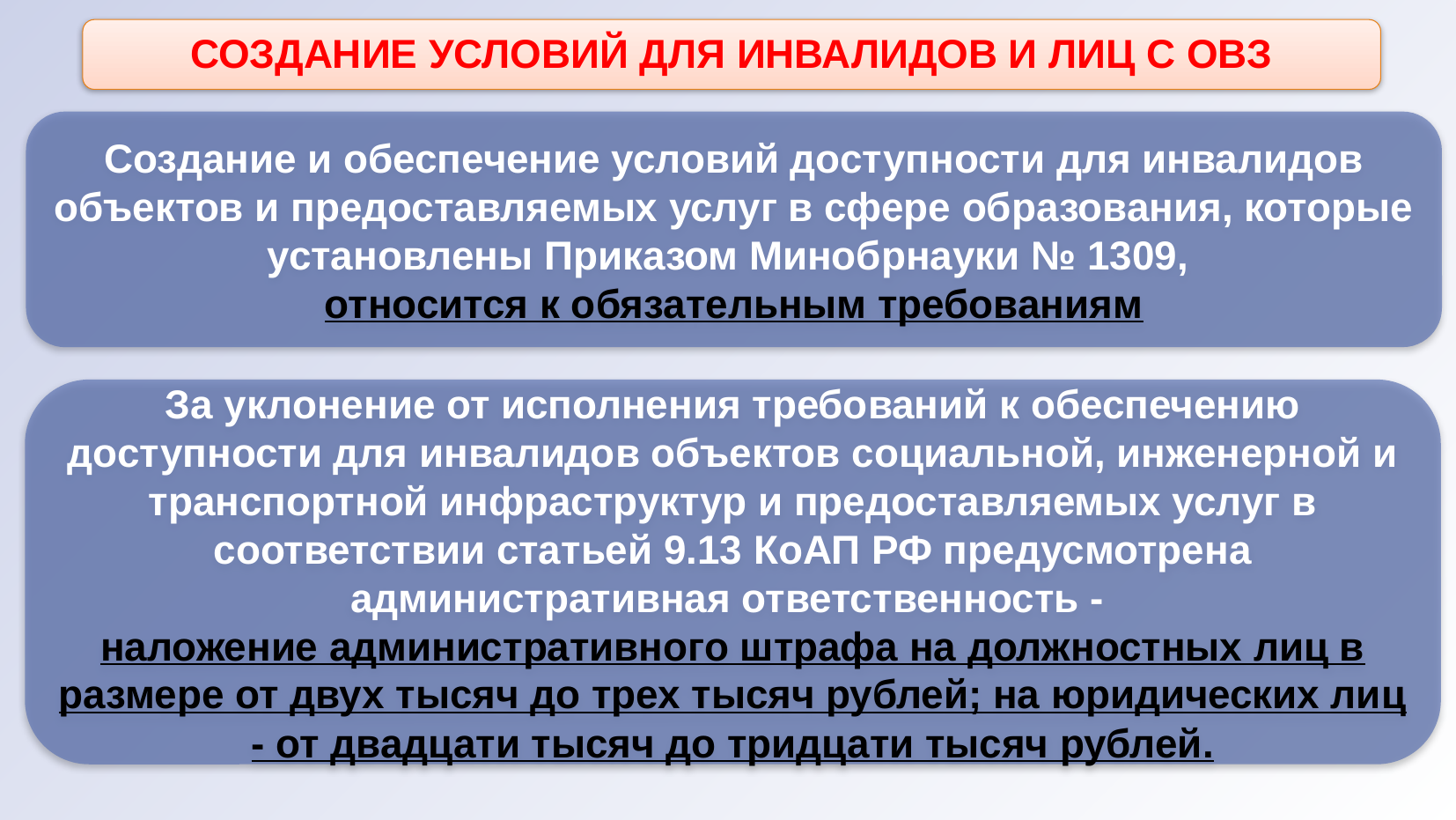

СОЗДАНИЕ УСЛОВИЙ ДЛЯ ИНВАЛИДОВ И ЛИЦ С ОВЗ

Создание и обеспечение условий доступности для инвалидов объектов и предоставляемых услуг в сфере образования, которые установлены Приказом Минобрнауки № 1309,
относится к обязательным требованиям
За уклонение от исполнения требований к обеспечению доступности для инвалидов объектов социальной, инженерной и транспортной инфраструктур и предоставляемых услуг в соответствии статьей 9.13 КоАП РФ предусмотрена административная ответственность -
наложение административного штрафа на должностных лиц в размере от двух тысяч до трех тысяч рублей; на юридических лиц - от двадцати тысяч до тридцати тысяч рублей.